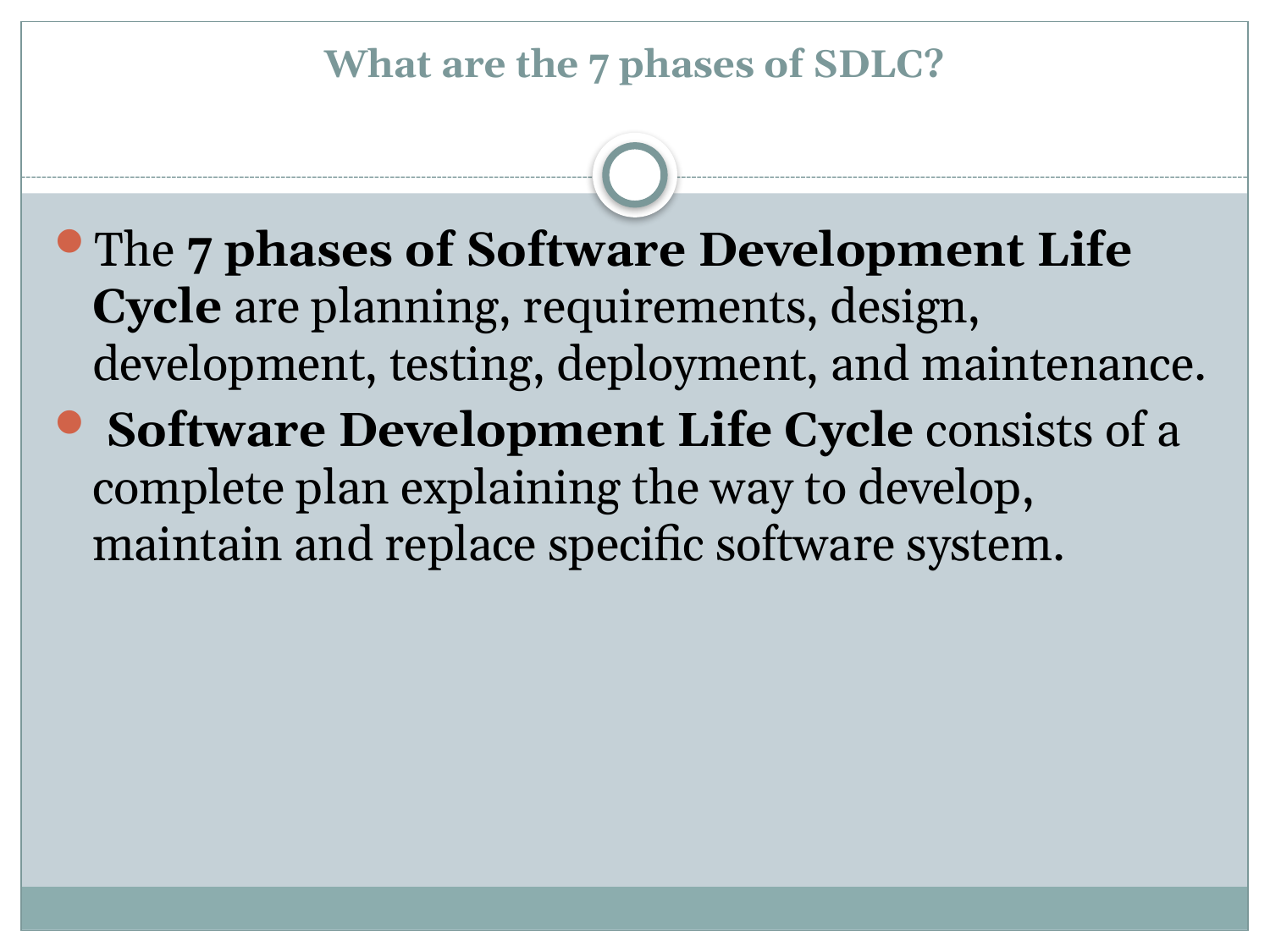

# What are the 7 phases of SDLC?
The 7 phases of Software Development Life Cycle are planning, requirements, design, development, testing, deployment, and maintenance.
 Software Development Life Cycle consists of a complete plan explaining the way to develop, maintain and replace specific software system.